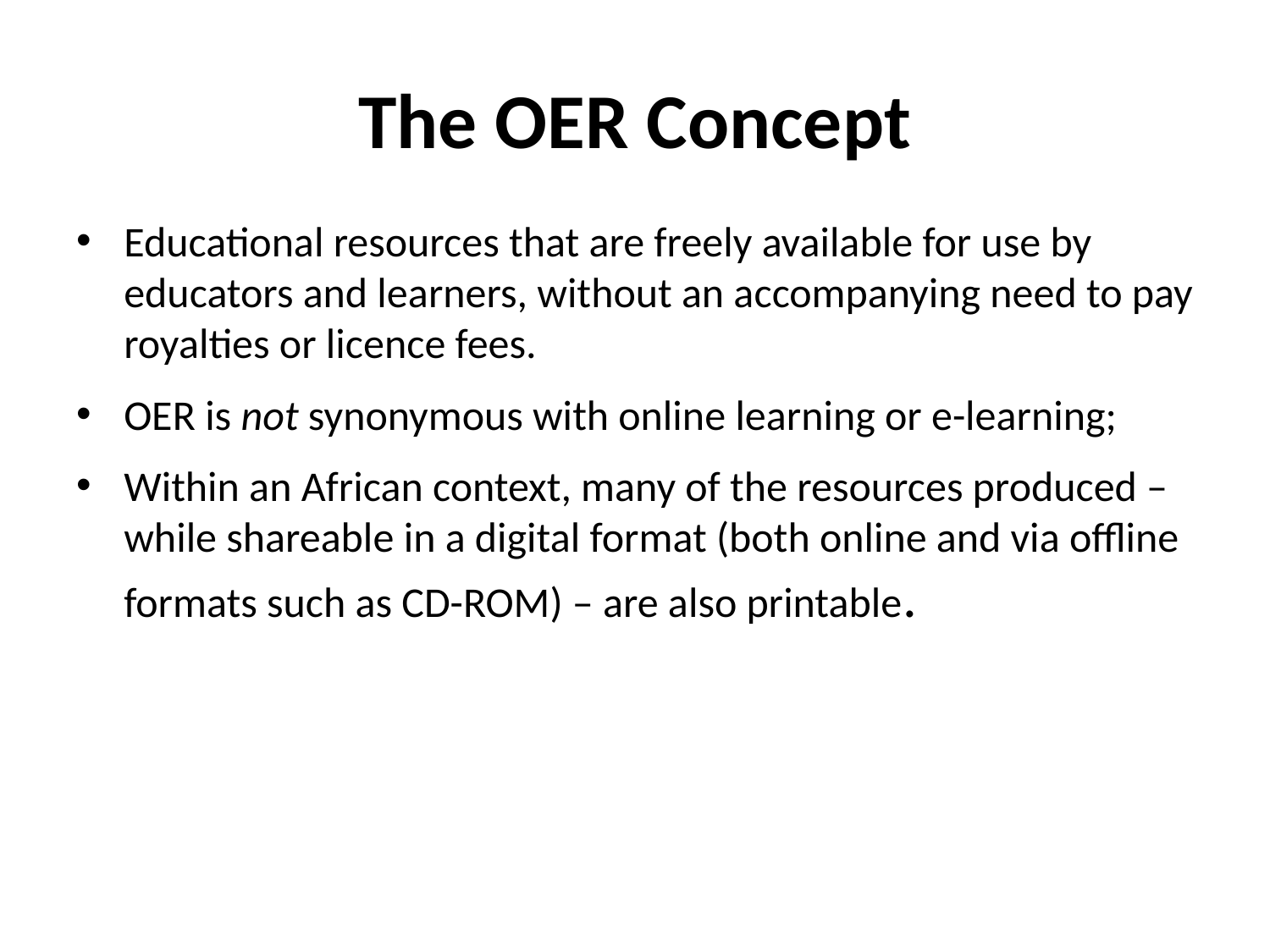

# The OER Concept
Educational resources that are freely available for use by educators and learners, without an accompanying need to pay royalties or licence fees.
OER is not synonymous with online learning or e-learning;
Within an African context, many of the resources produced – while shareable in a digital format (both online and via offline formats such as CD-ROM) – are also printable.